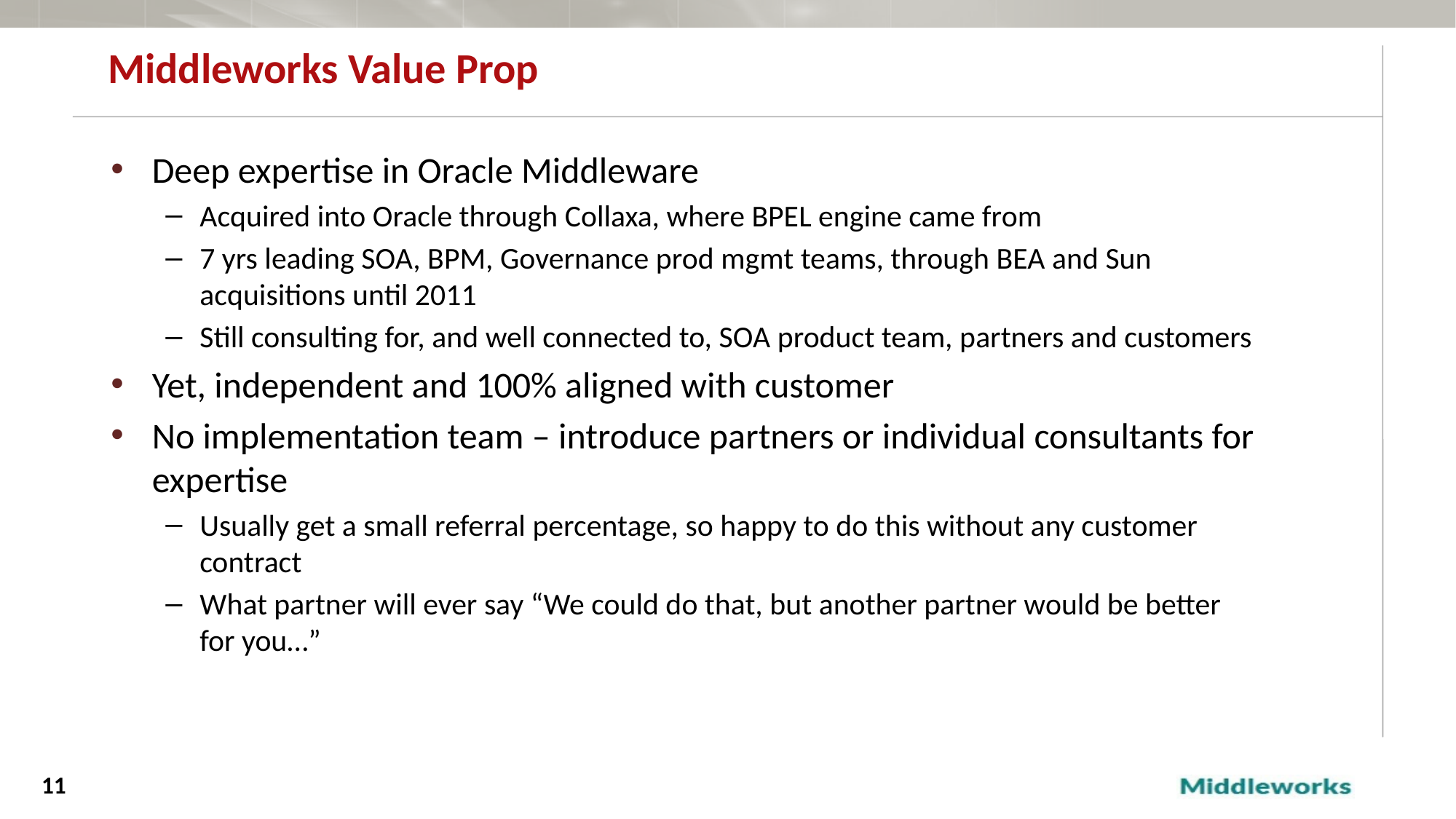

# Middleworks Value Prop
Deep expertise in Oracle Middleware
Acquired into Oracle through Collaxa, where BPEL engine came from
7 yrs leading SOA, BPM, Governance prod mgmt teams, through BEA and Sun acquisitions until 2011
Still consulting for, and well connected to, SOA product team, partners and customers
Yet, independent and 100% aligned with customer
No implementation team – introduce partners or individual consultants for expertise
Usually get a small referral percentage, so happy to do this without any customer contract
What partner will ever say “We could do that, but another partner would be better for you…”